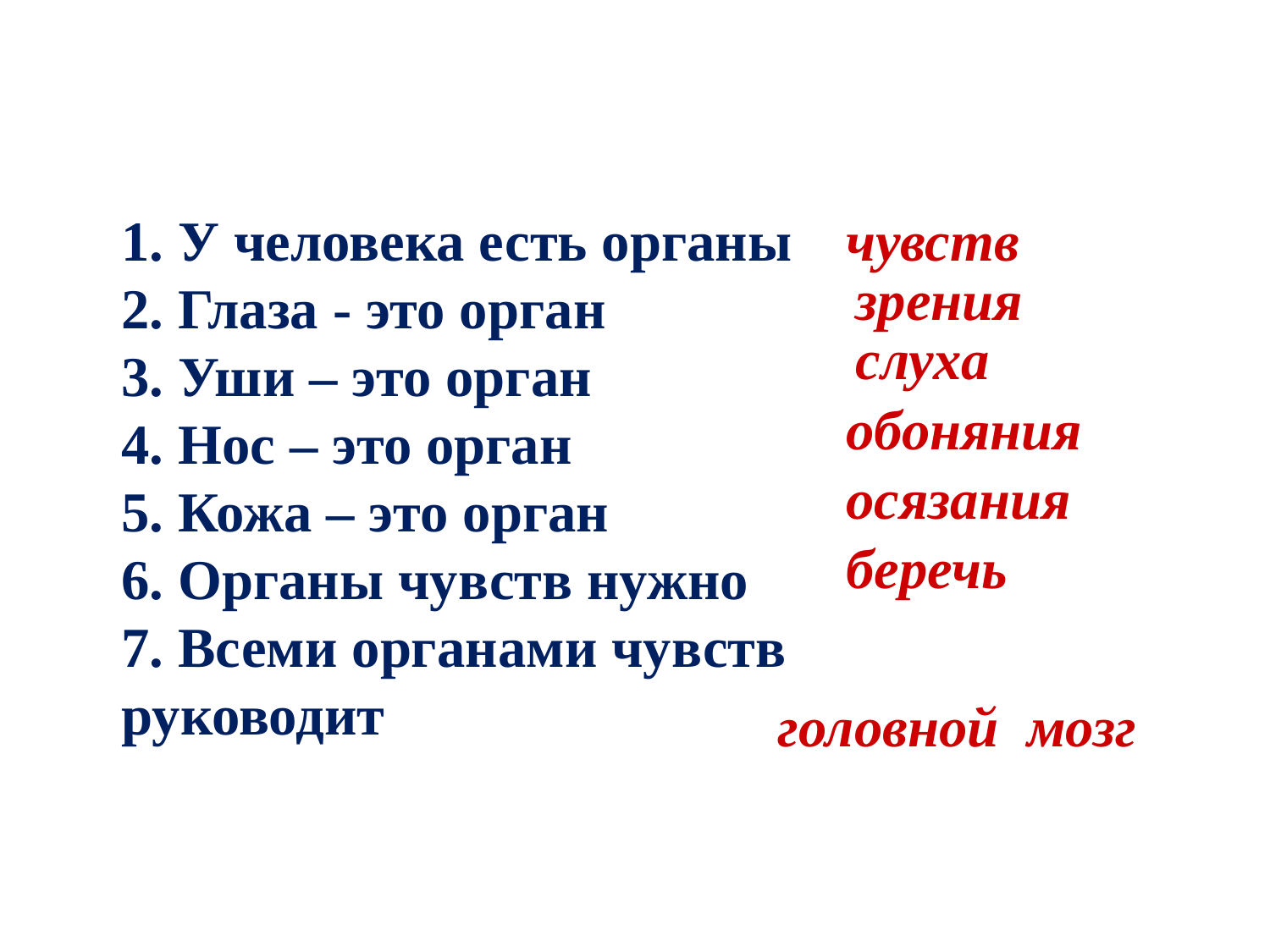

1. У человека есть органы
2. Глаза - это орган
3. Уши – это орган
4. Нос – это орган
5. Кожа – это орган
6. Органы чувств нужно
7. Всеми органами чувств руководит

чувств
зрения
слуха
обоняния
осязания
беречь
головной  мозг